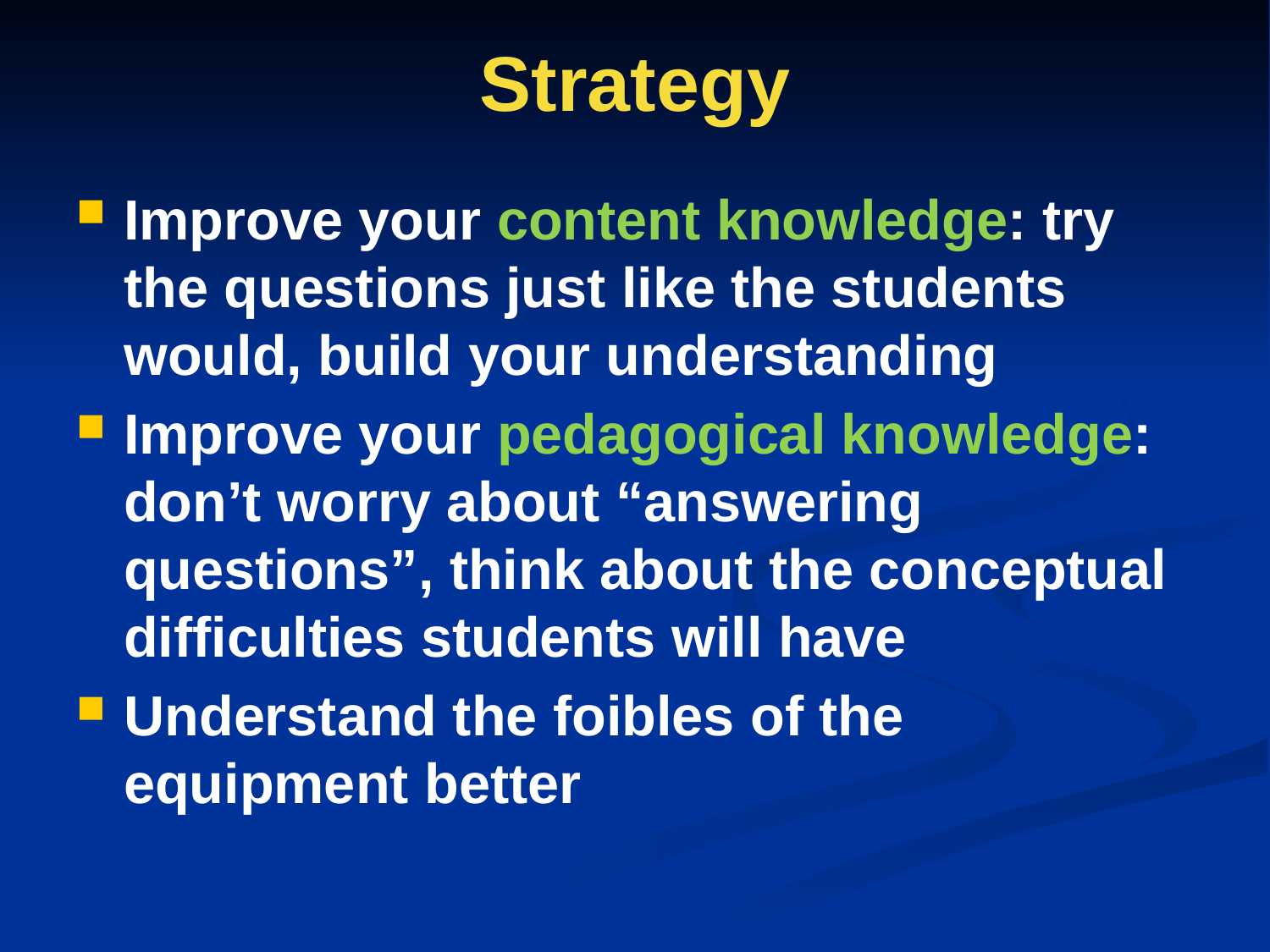

# Strategy
Improve your content knowledge: try the questions just like the students would, build your understanding
Improve your pedagogical knowledge: don’t worry about “answering questions”, think about the conceptual difficulties students will have
Understand the foibles of the equipment better